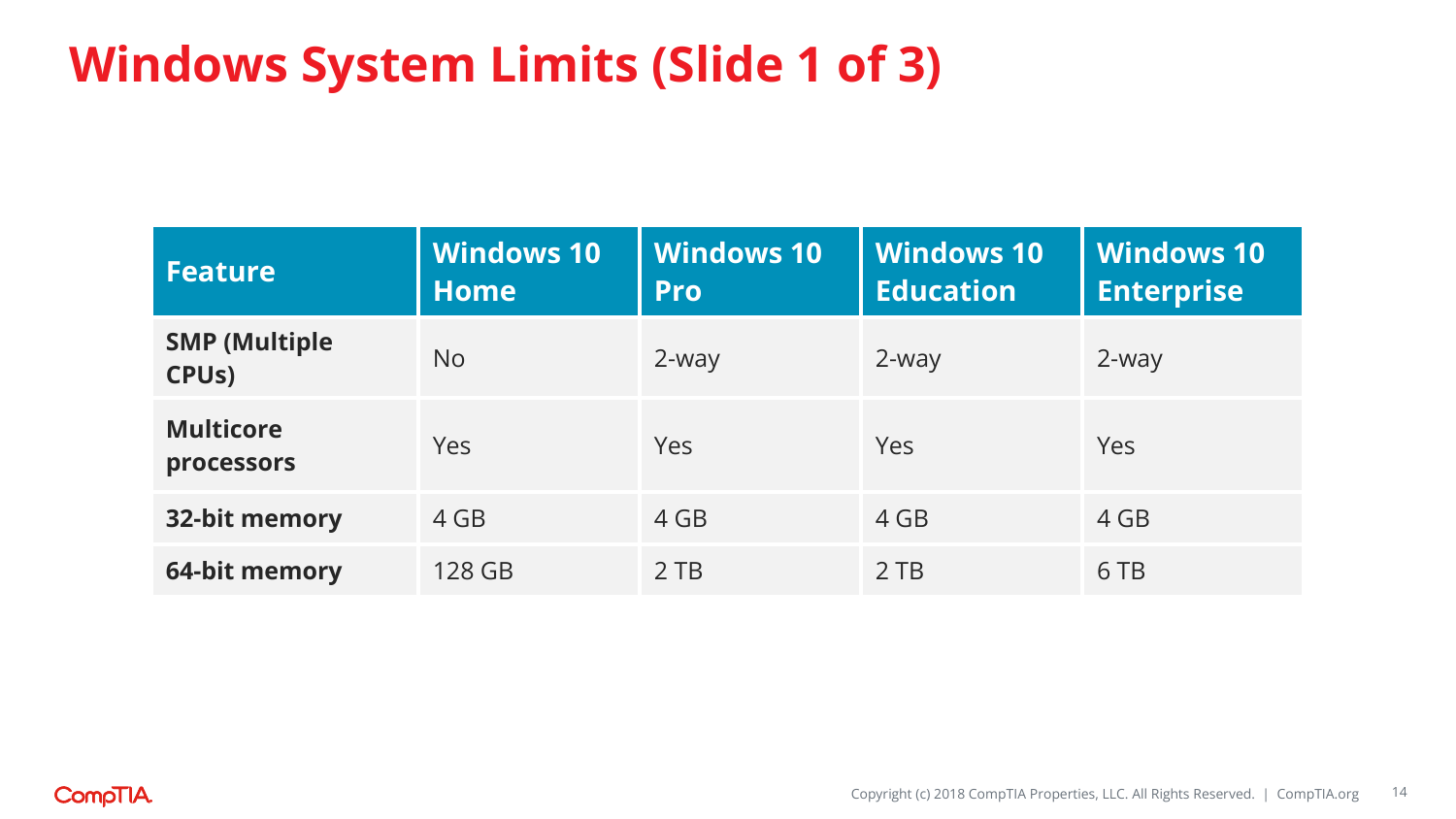

# Windows System Limits (Slide 1 of 3)
| Feature | Windows 10 Home | Windows 10 Pro | Windows 10 Education | Windows 10 Enterprise |
| --- | --- | --- | --- | --- |
| SMP (Multiple CPUs) | No | 2-way | 2-way | 2-way |
| Multicore processors | Yes | Yes | Yes | Yes |
| 32-bit memory | 4 GB | 4 GB | 4 GB | 4 GB |
| 64-bit memory | 128 GB | 2 TB | 2 TB | 6 TB |
14